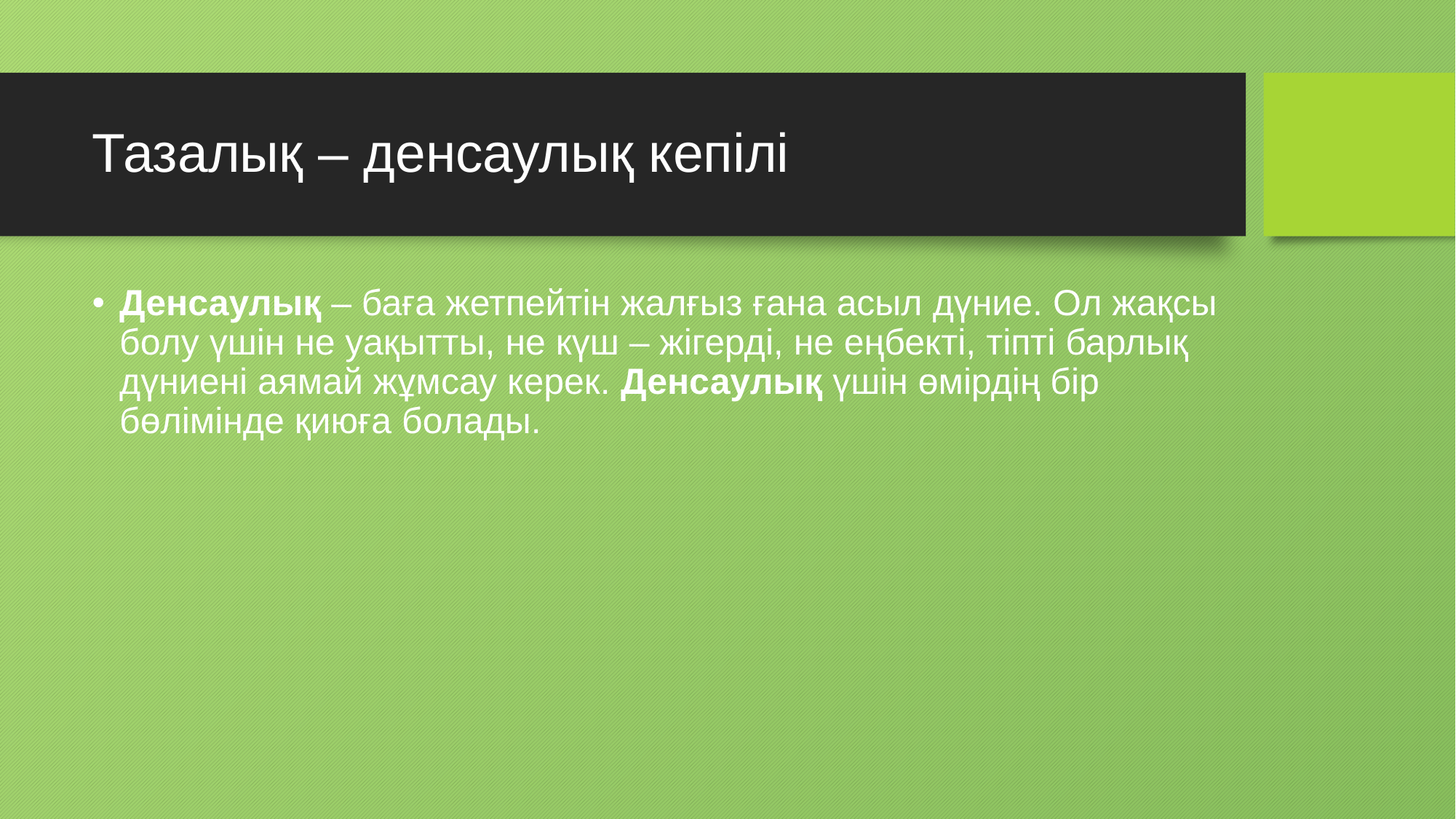

# Тазалық – денсаулық кепілі
Денсаулық – баға жетпейтін жалғыз ғана асыл дүние. Ол жақсы болу үшін не уақытты, не күш – жігерді, не еңбекті, тіпті барлық дүниені аямай жұмсау керек. Денсаулық үшін өмірдің бір бөлімінде қиюға болады.